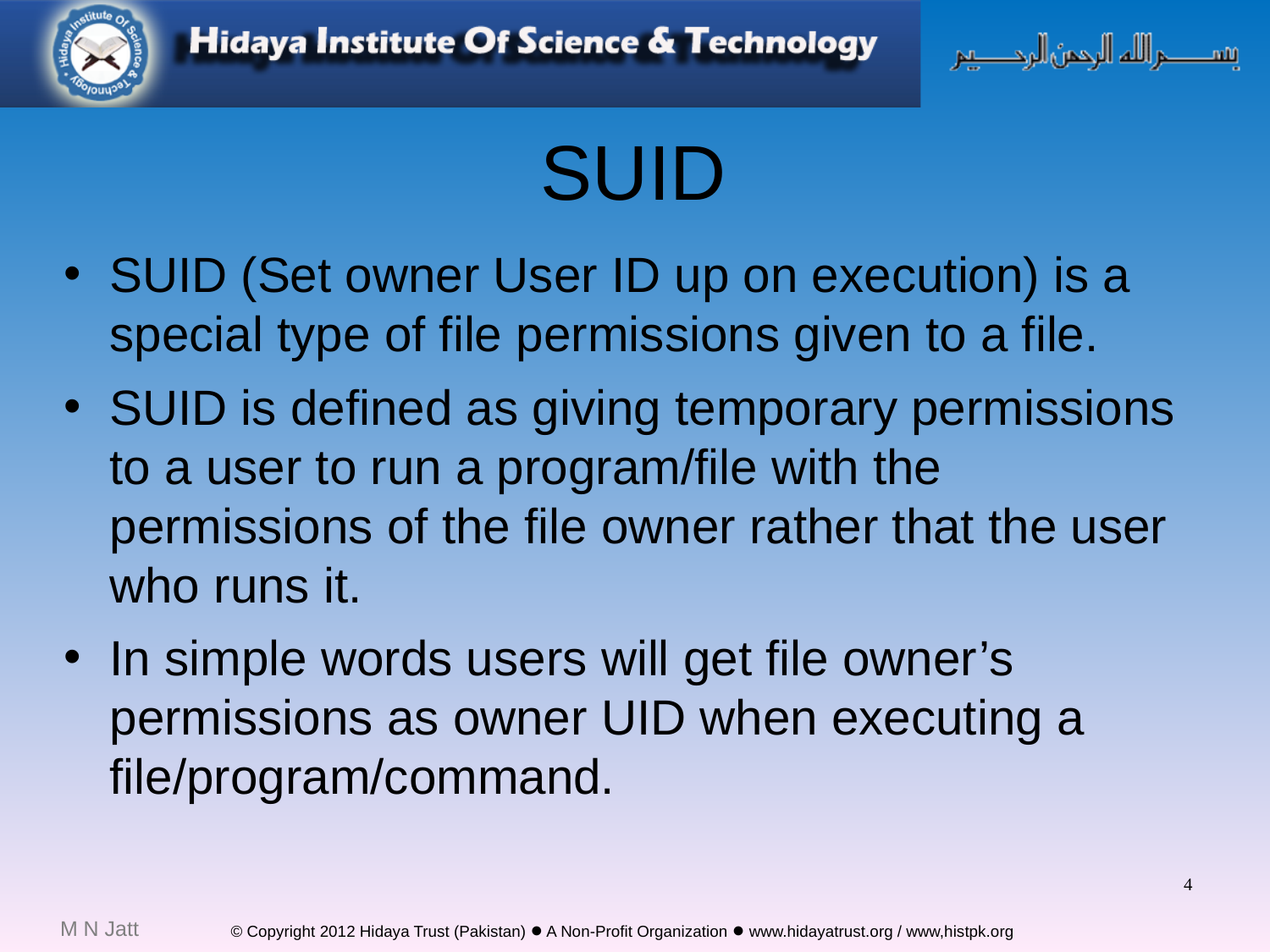

# SUID
SUID (Set owner User ID up on execution) is a special type of file permissions given to a file.
SUID is defined as giving temporary permissions to a user to run a program/file with the permissions of the file owner rather that the user who runs it.
In simple words users will get file owner’s permissions as owner UID when executing a file/program/command.

4